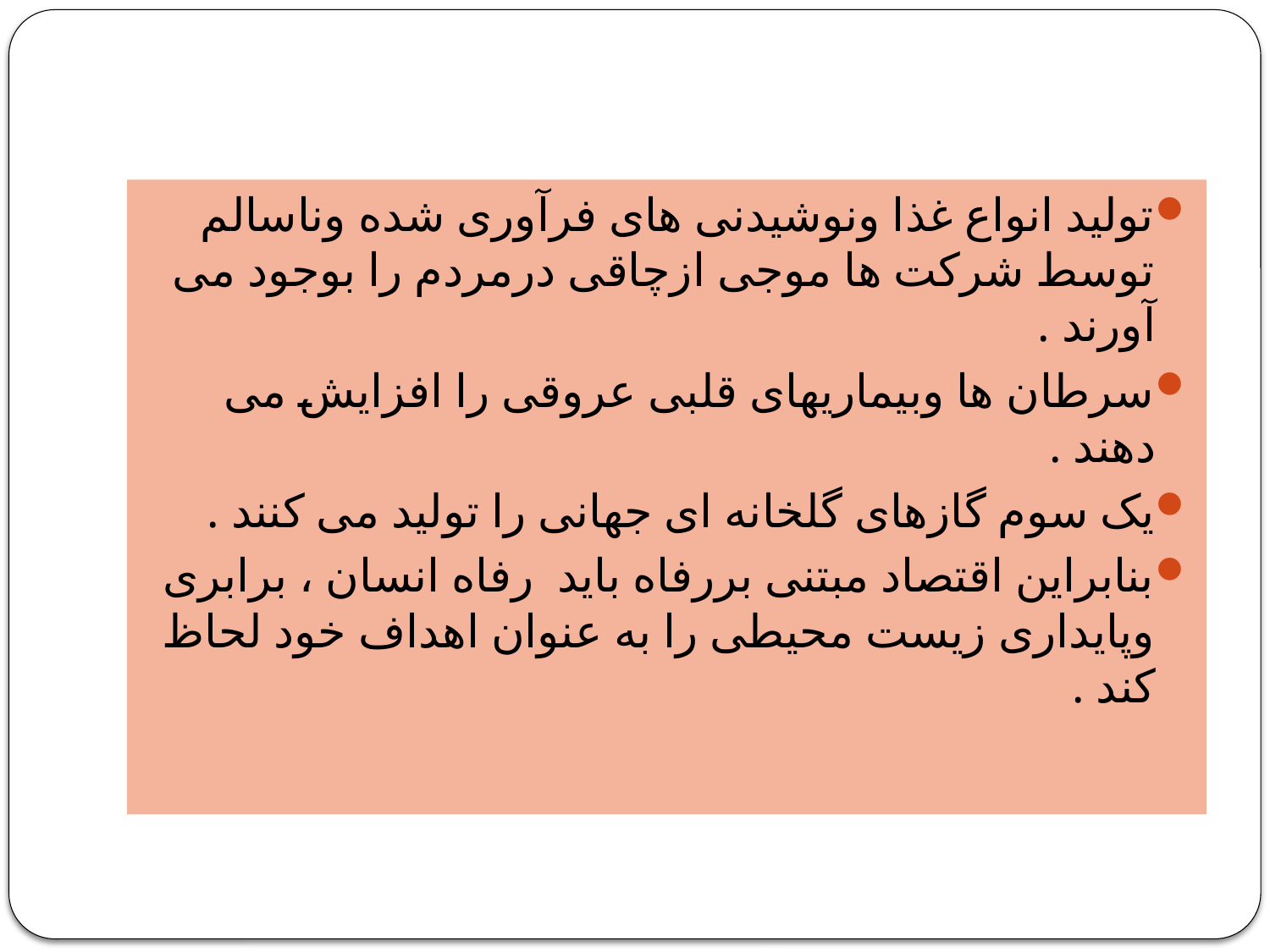

#
تولید انواع غذا ونوشیدنی های فرآوری شده وناسالم توسط شرکت ها موجی ازچاقی درمردم را بوجود می آورند .
سرطان ها وبیماریهای قلبی عروقی را افزایش می دهند .
یک سوم گازهای گلخانه ای جهانی را تولید می کنند .
بنابراین اقتصاد مبتنی بررفاه باید  رفاه انسان ، برابری وپایداری زیست محیطی را به عنوان اهداف خود لحاظ کند .